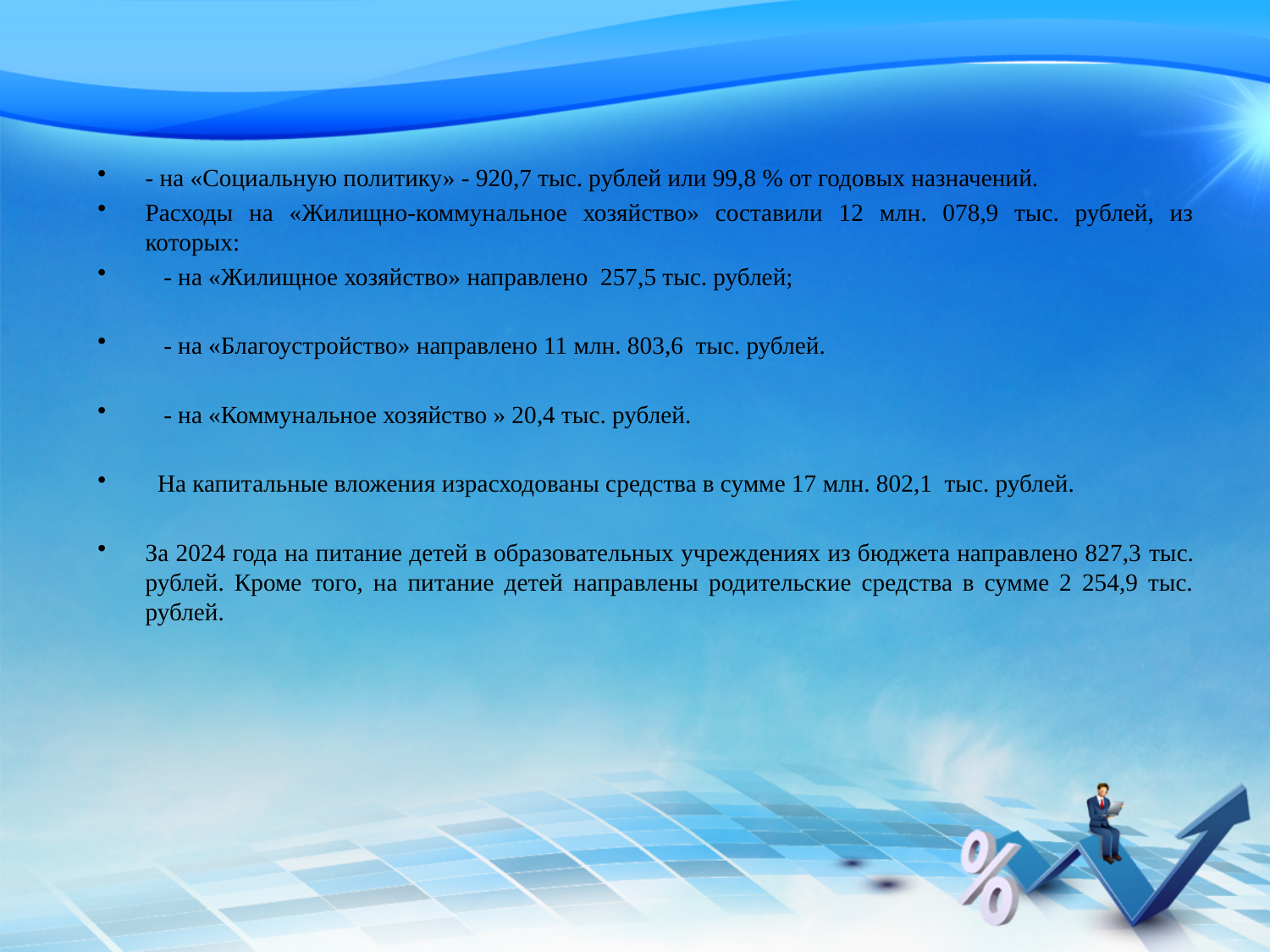

- на «Социальную политику» - 920,7 тыс. рублей или 99,8 % от годовых назначений.
Расходы на «Жилищно-коммунальное хозяйство» составили 12 млн. 078,9 тыс. рублей, из которых:
   - на «Жилищное хозяйство» направлено  257,5 тыс. рублей;

   - на «Благоустройство» направлено 11 млн. 803,6  тыс. рублей.

   - на «Коммунальное хозяйство » 20,4 тыс. рублей.

  На капитальные вложения израсходованы средства в сумме 17 млн. 802,1  тыс. рублей.

За 2024 года на питание детей в образовательных учреждениях из бюджета направлено 827,3 тыс. рублей. Кроме того, на питание детей направлены родительские средства в сумме 2 254,9 тыс. рублей.